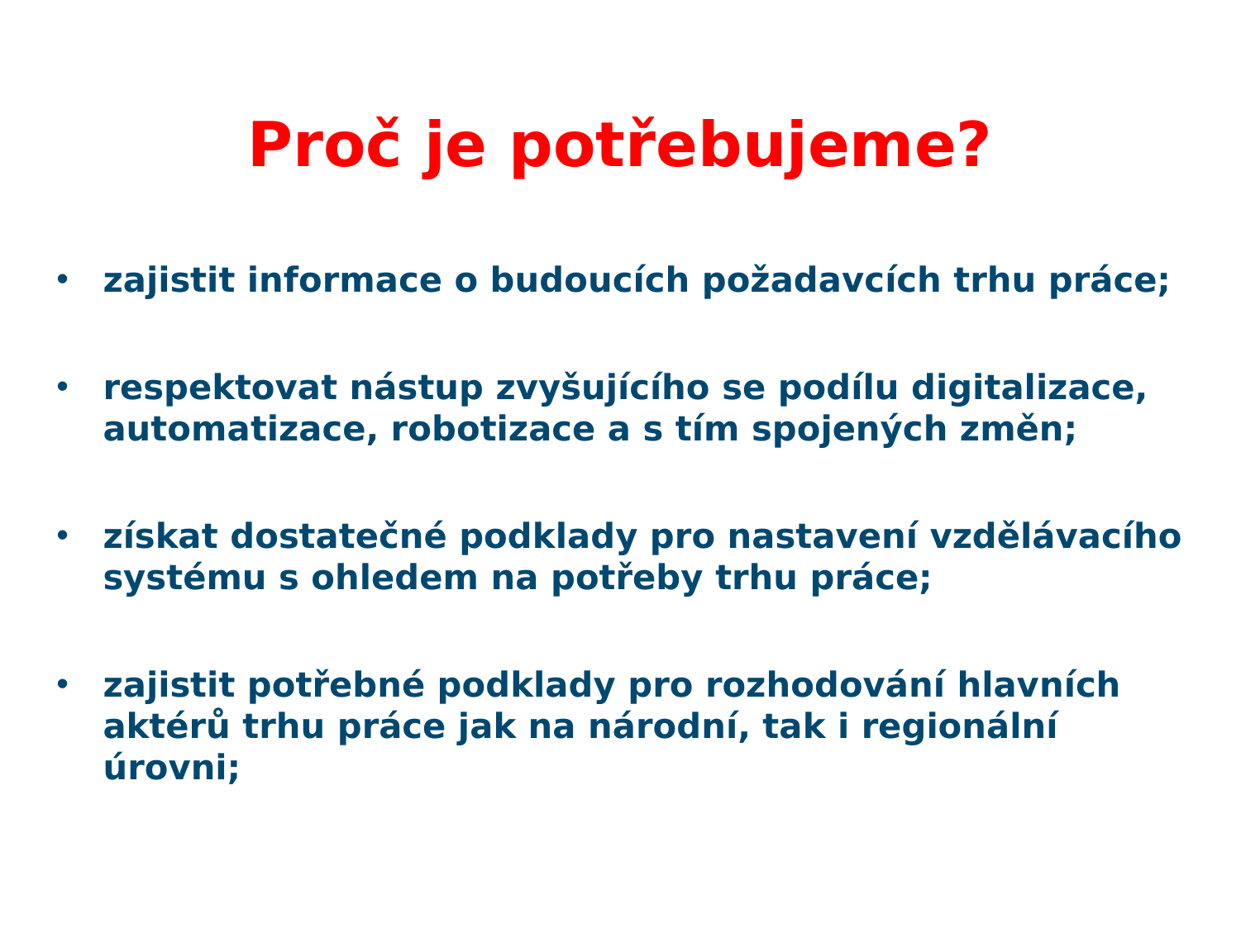

# Proč je potřebujeme?
zajistit informace o budoucích požadavcích trhu práce;

respektovat nástup zvyšujícího se podílu digitalizace, automatizace, robotizace a s tím spojených změn;

získat dostatečné podklady pro nastavení vzdělávacího systému s ohledem na potřeby trhu práce;

zajistit potřebné podklady pro rozhodování hlavních aktérů trhu práce jak na národní, tak i regionální úrovni;